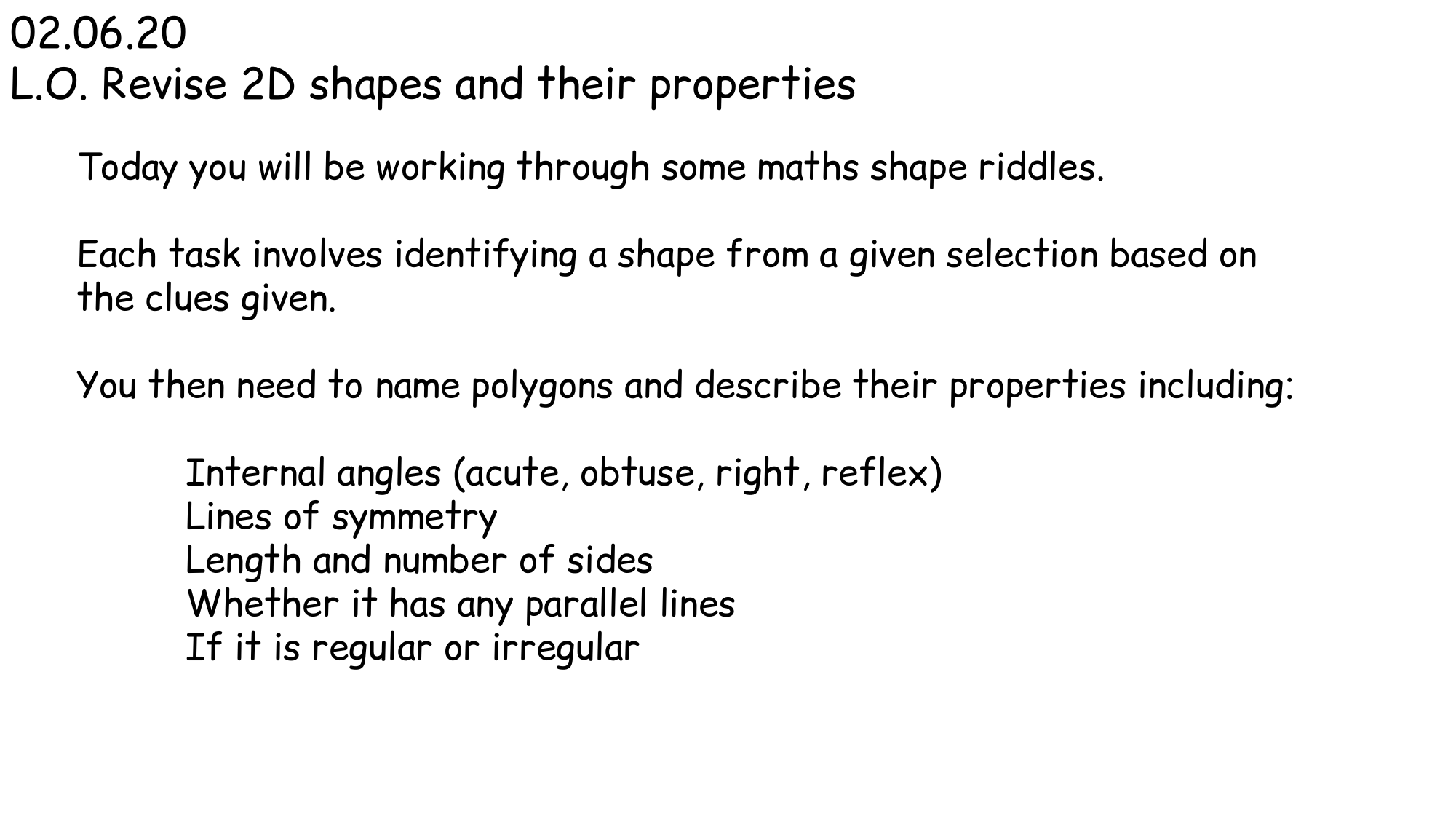

02.06.20
L.O. Revise 2D shapes and their properties
Today you will be working through some maths shape riddles.

Each task involves identifying a shape from a given selection based on the clues given.

You then need to name polygons and describe their properties including:

	Internal angles (acute, obtuse, right, reflex)
	Lines of symmetry
	Length and number of sides
	Whether it has any parallel lines
	If it is regular or irregular